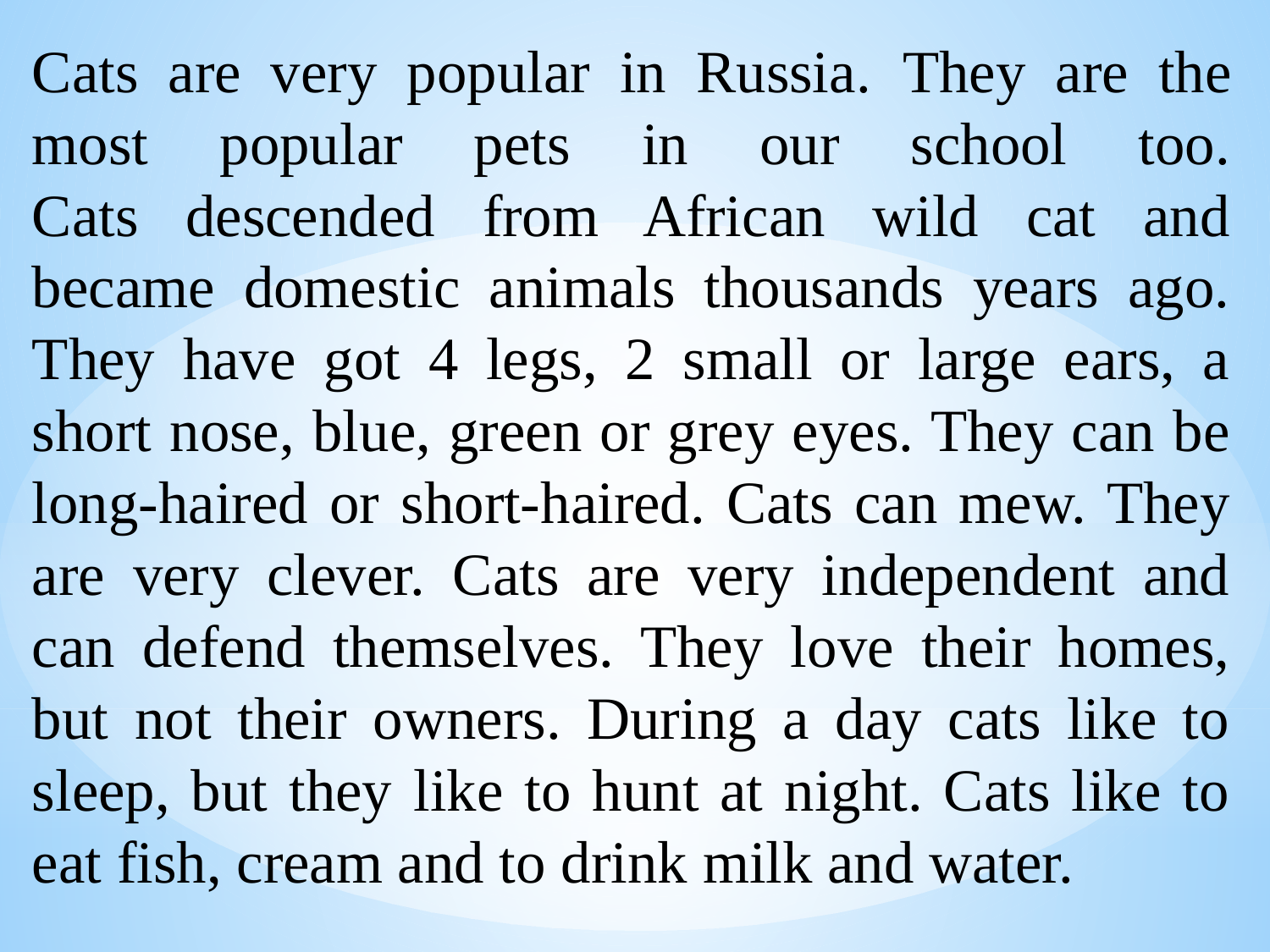

# Cats are very popular in Russia. They are the most popular pets in our school too. Cats descended from African wild cat and became domestic animals thousands years ago. They have got 4 legs, 2 small or large ears, a short nose, blue, green or grey eyes. They can be long-haired or short-haired. Cats can mew. They are very clever. Cats are very independent and can defend themselves. They love their homes, but not their owners. During a day cats like to sleep, but they like to hunt at night. Cats like to eat fish, cream and to drink milk and water.